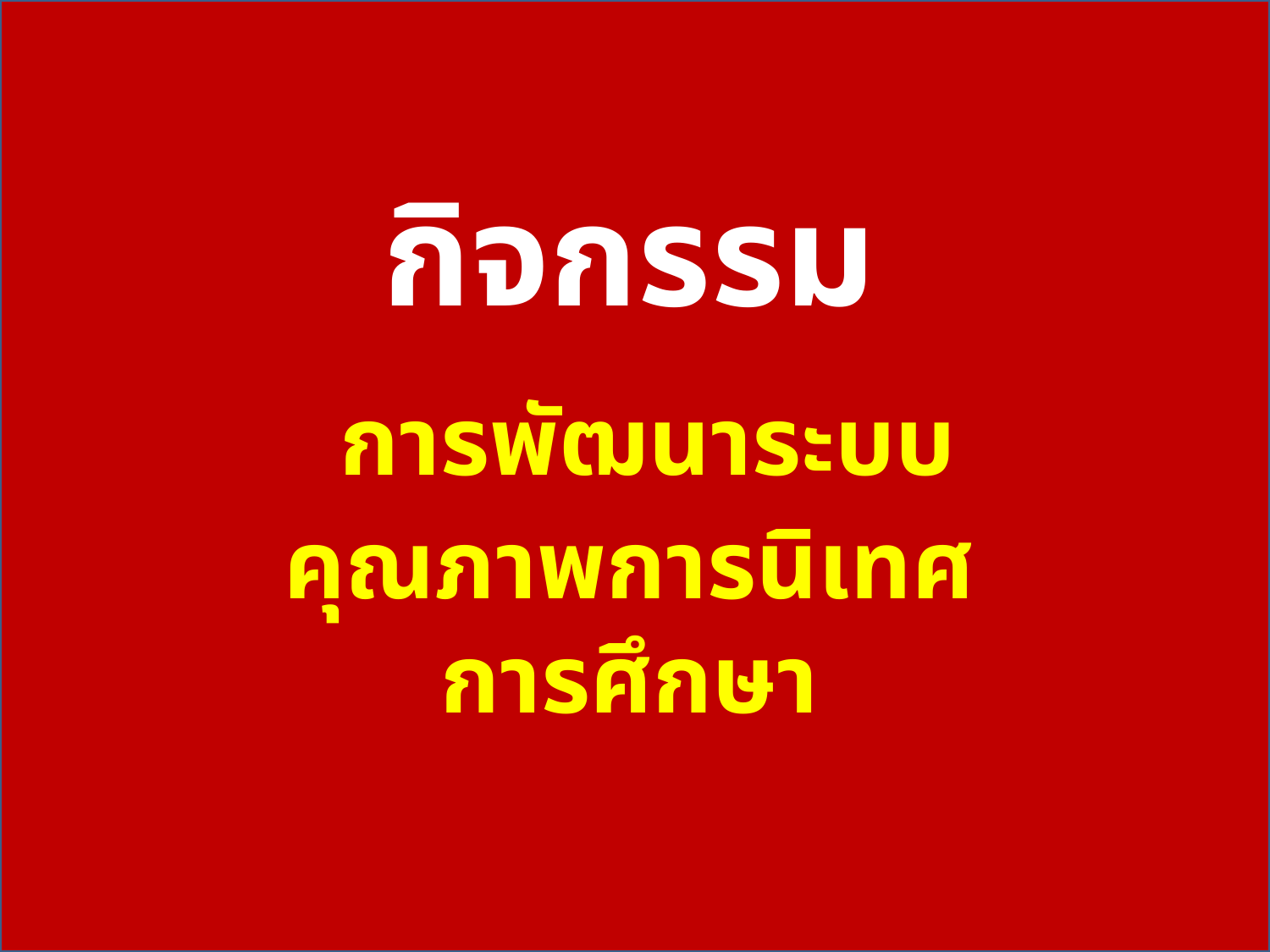

กิจกรรม
 การพัฒนาระบบคุณภาพการนิเทศการศึกษา